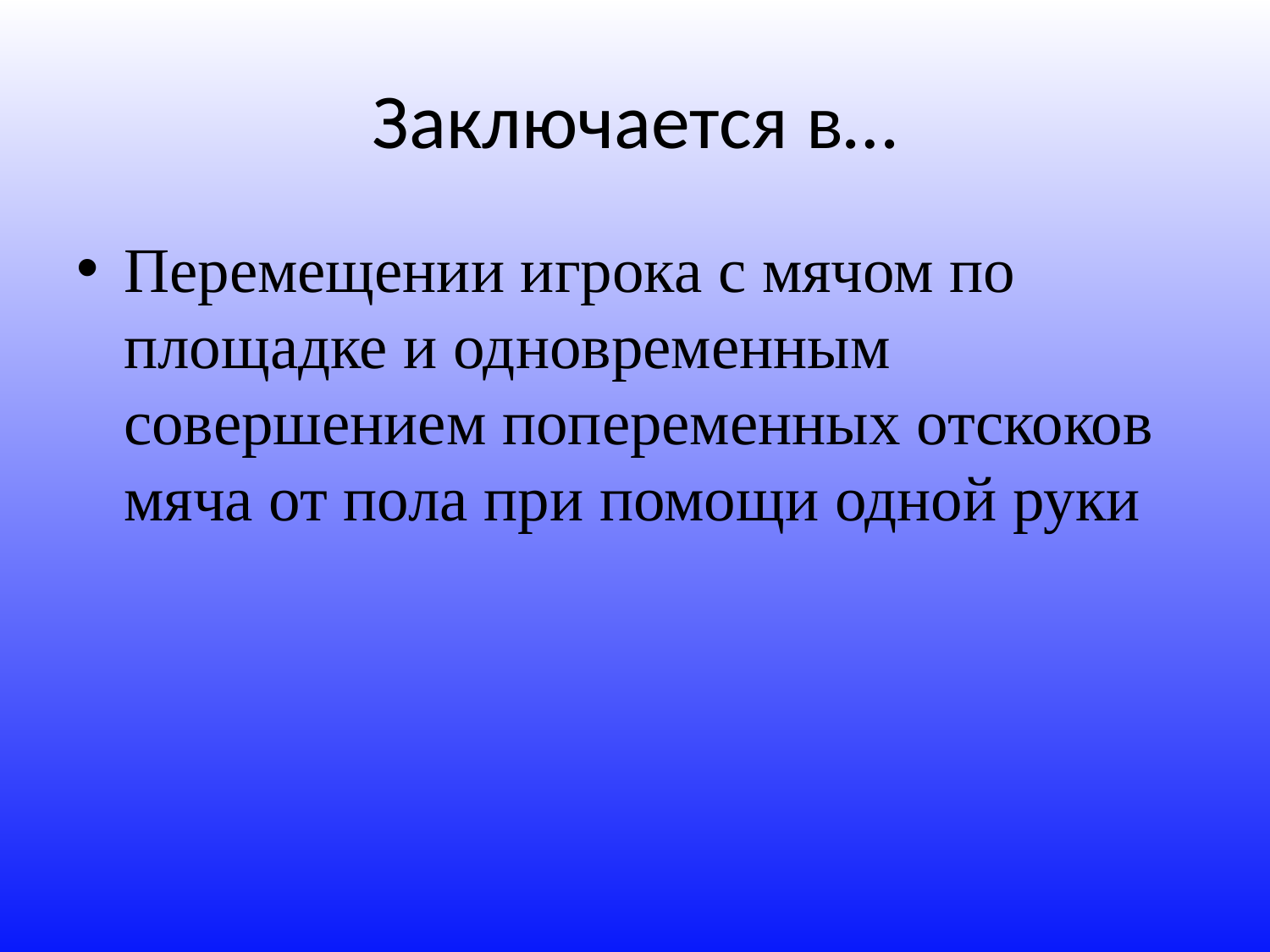

# Заключается в…
Перемещении игрока с мячом по площадке и одновременным совершением попеременных отскоков мяча от пола при помощи одной руки